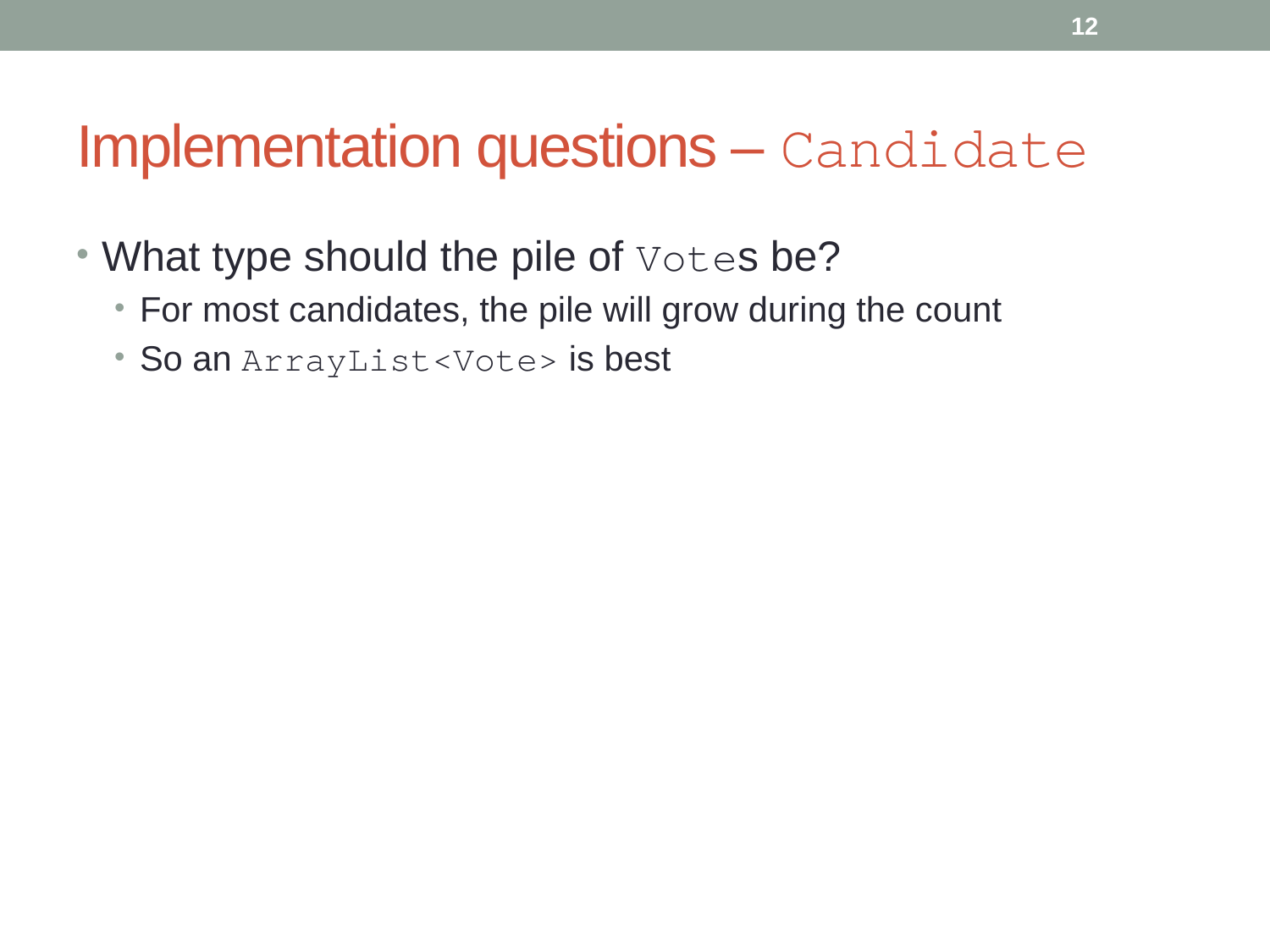

12
# Implementation questions – Candidate
What type should the pile of Votes be?
For most candidates, the pile will grow during the count
So an ArrayList<Vote> is best